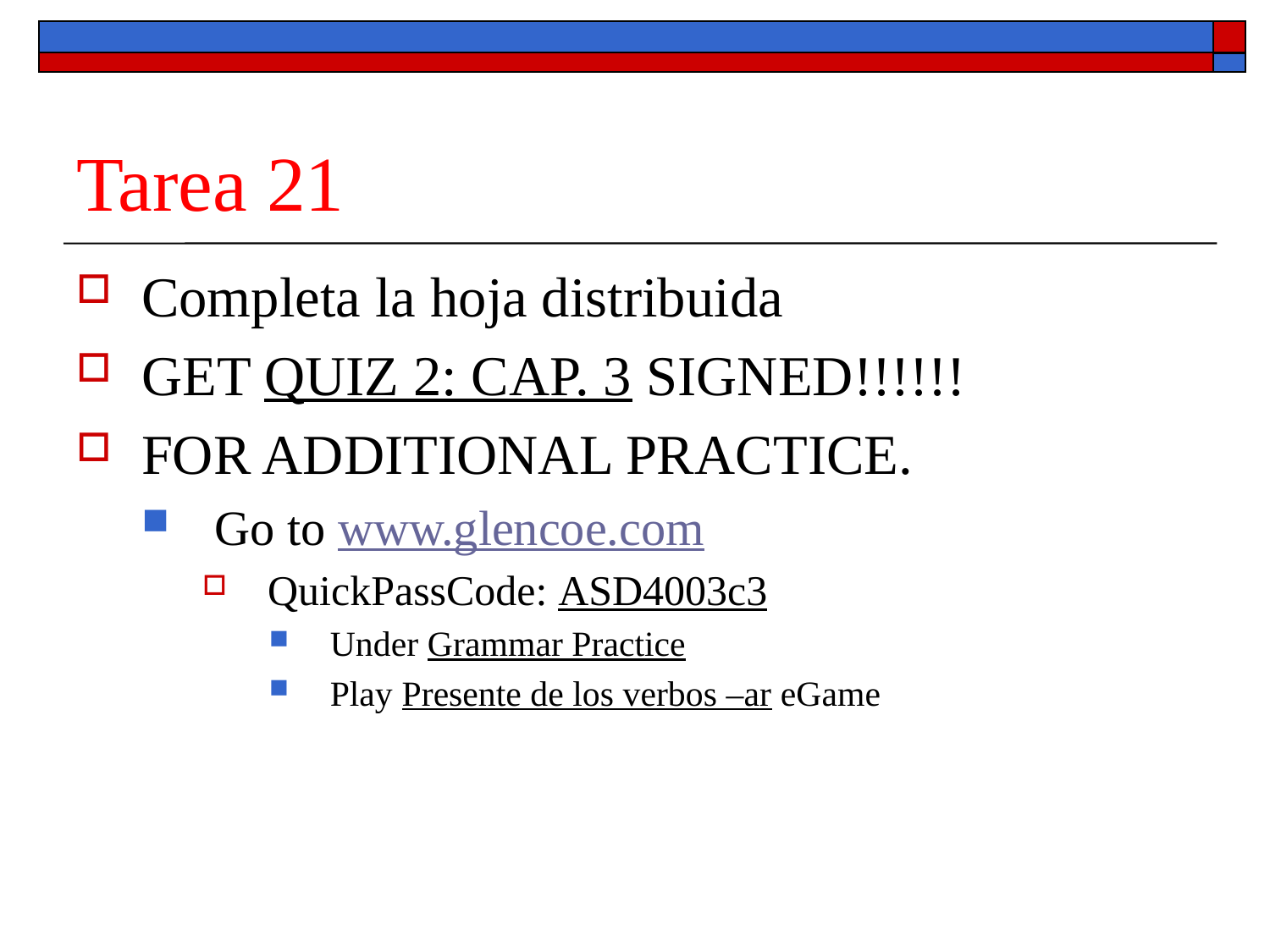

# Tarea 21
Completa la hoja distribuida
GET QUIZ 2: CAP. 3 SIGNED!!!!!!
FOR ADDITIONAL PRACTICE.
 Go to www.glencoe.com
QuickPassCode: ASD4003c3
Under Grammar Practice
Play Presente de los verbos –ar eGame